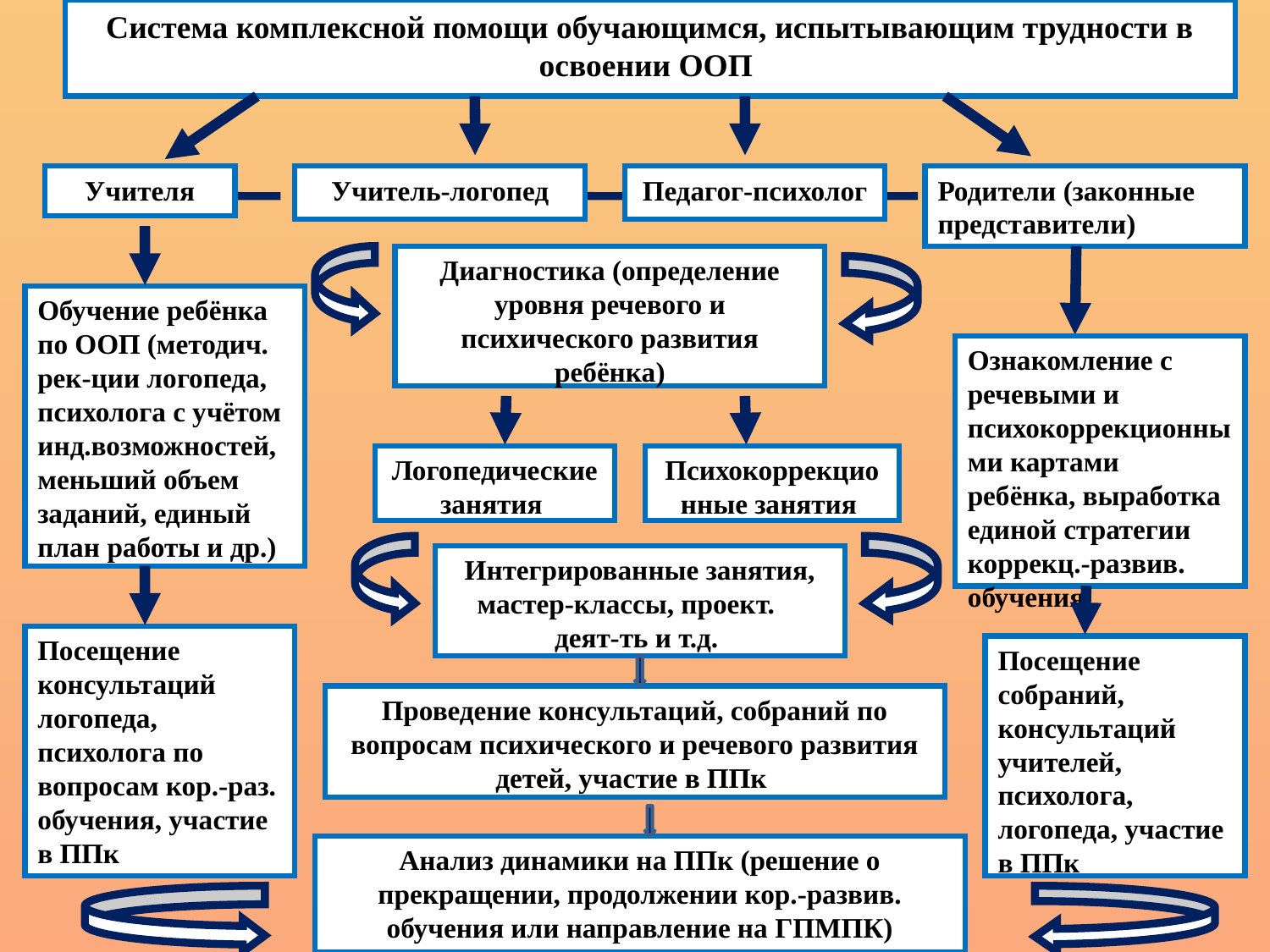

Система комплексной помощи обучающимся, испытывающим трудности в освоении ООП

Учителя
Учитель-логопед
Педагог-психолог
Родители (законные представители)

Диагностика (определение уровня речевого и психического развития ребёнка)

Обучение ребёнка по ООП (методич. рек-ции логопеда, психолога с учётом инд.возможностей, меньший объем заданий, единый план работы и др.)
Ознакомление с речевыми и психокоррекционными картами ребёнка, выработка единой стратегии коррекц.-развив. обучения

Логопедические занятия
Психокоррекционные занятия

Интегрированные занятия, мастер-классы, проект.
деят-ть и т.д.

Посещение консультаций логопеда, психолога по вопросам кор.-раз. обучения, участие в ППк
Посещение собраний, консультаций учителей, психолога, логопеда, участие в ППк

Проведение консультаций, собраний по вопросам психического и речевого развития детей, участие в ППк

Анализ динамики на ППк (решение о прекращении, продолжении кор.-развив. обучения или направление на ГПМПК)